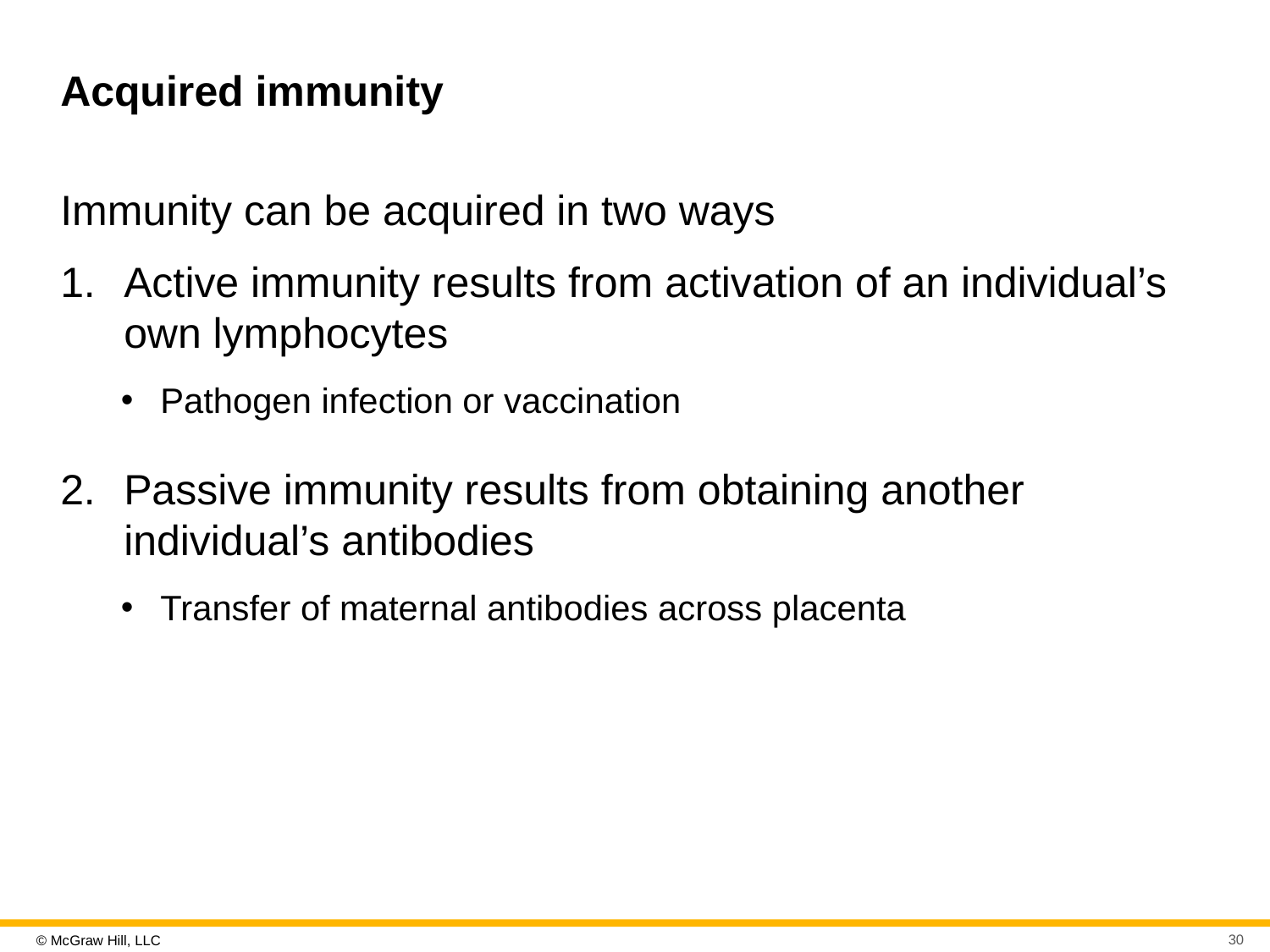

# Acquired immunity
Immunity can be acquired in two ways
Active immunity results from activation of an individual’s own lymphocytes
Pathogen infection or vaccination
Passive immunity results from obtaining another individual’s antibodies
Transfer of maternal antibodies across placenta
30